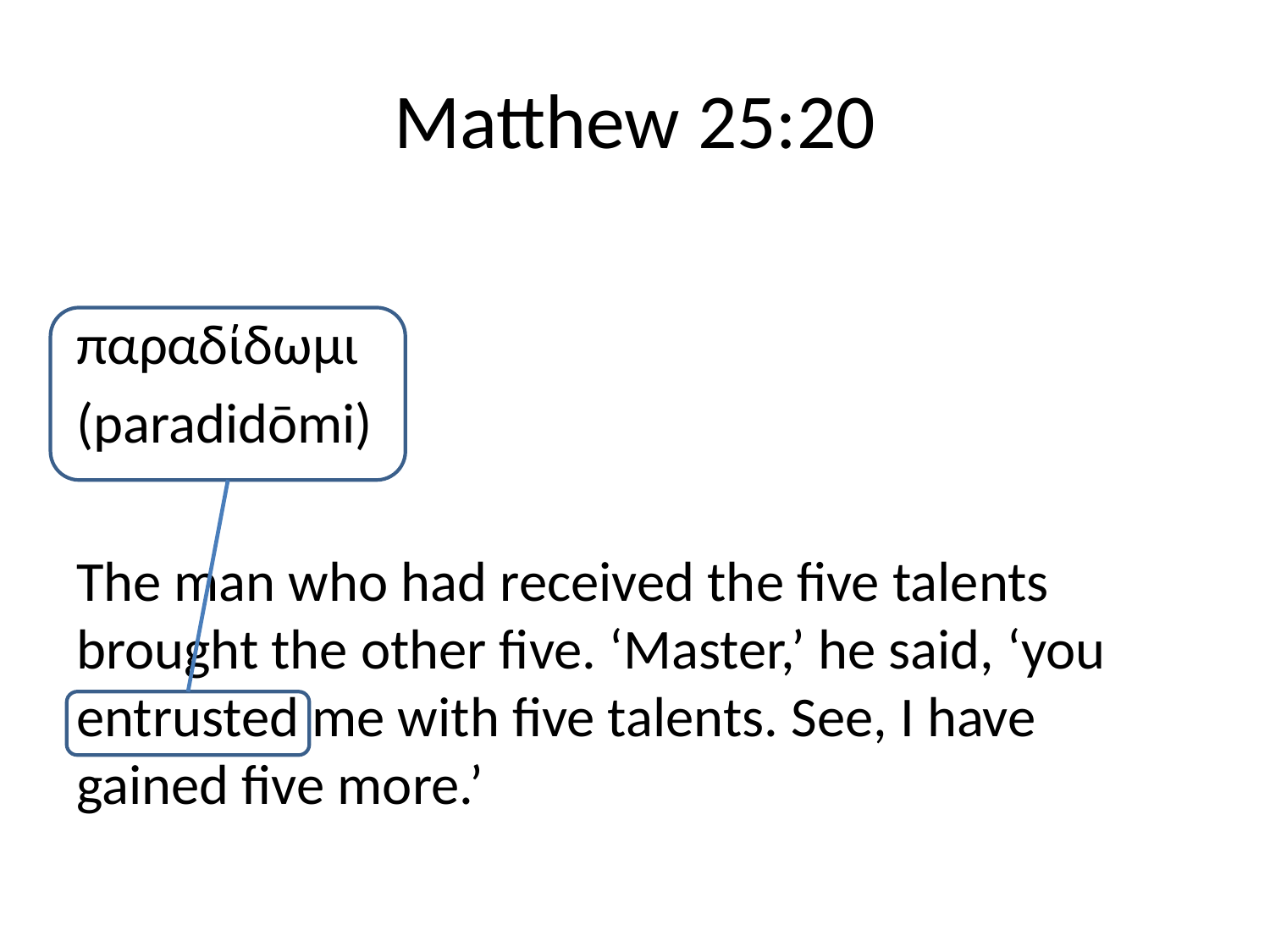

# Matthew 25:20

παραδίδωμι
(paradidōmi)

The man who had received the five talents brought the other five. ‘Master,’ he said, ‘you entrusted me with five talents. See, I have gained five more.’